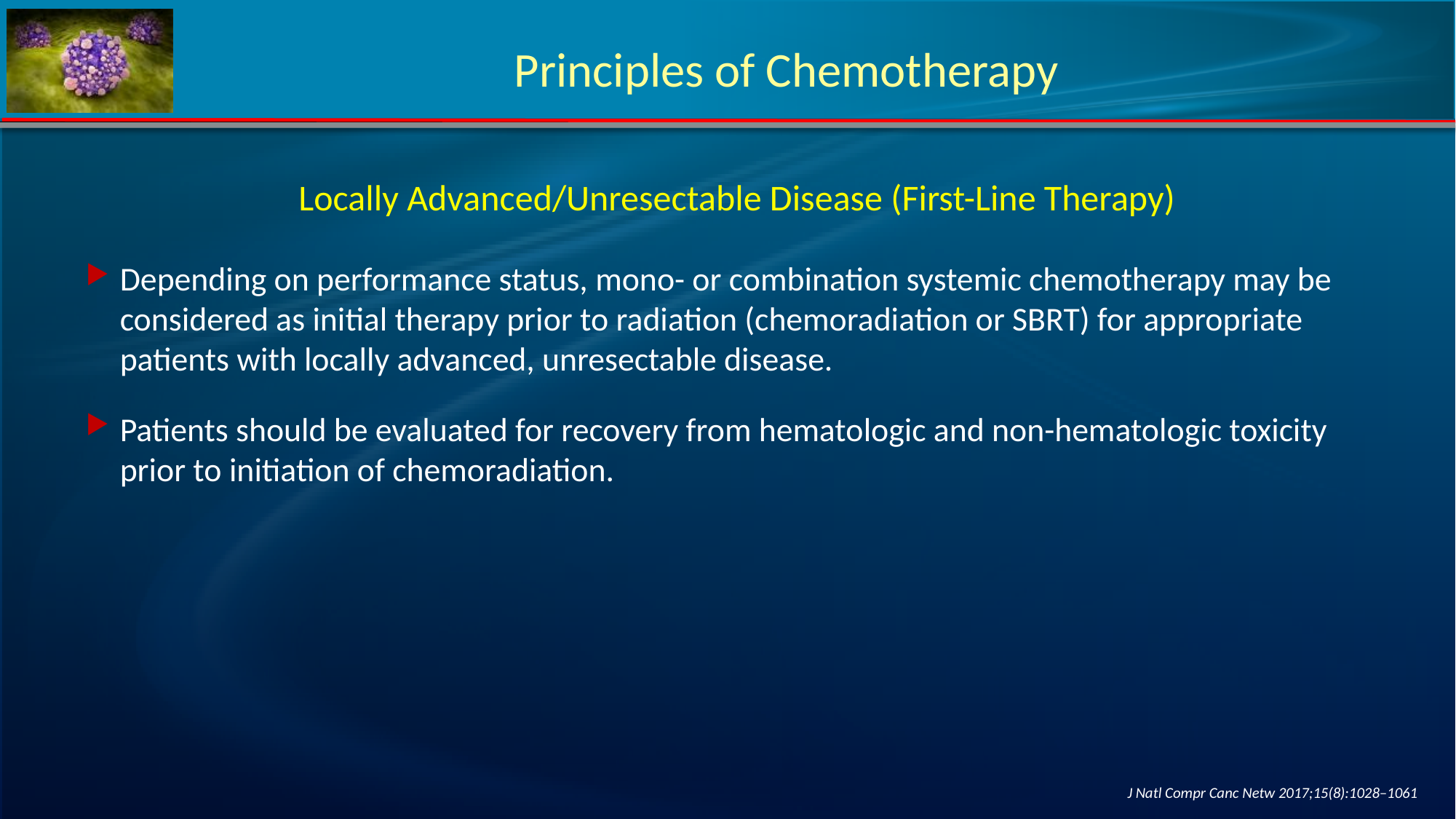

# Principles of Chemotherapy
Locally Advanced/Unresectable Disease (First-Line Therapy)

Depending on performance status, mono- or combination systemic chemotherapy may be considered as initial therapy prior to radiation (chemoradiation or SBRT) for appropriate patients with locally advanced, unresectable disease.
Patients should be evaluated for recovery from hematologic and non-hematologic toxicity prior to initiation of chemoradiation.

 J Natl Compr Canc Netw 2017;15(8):1028–1061